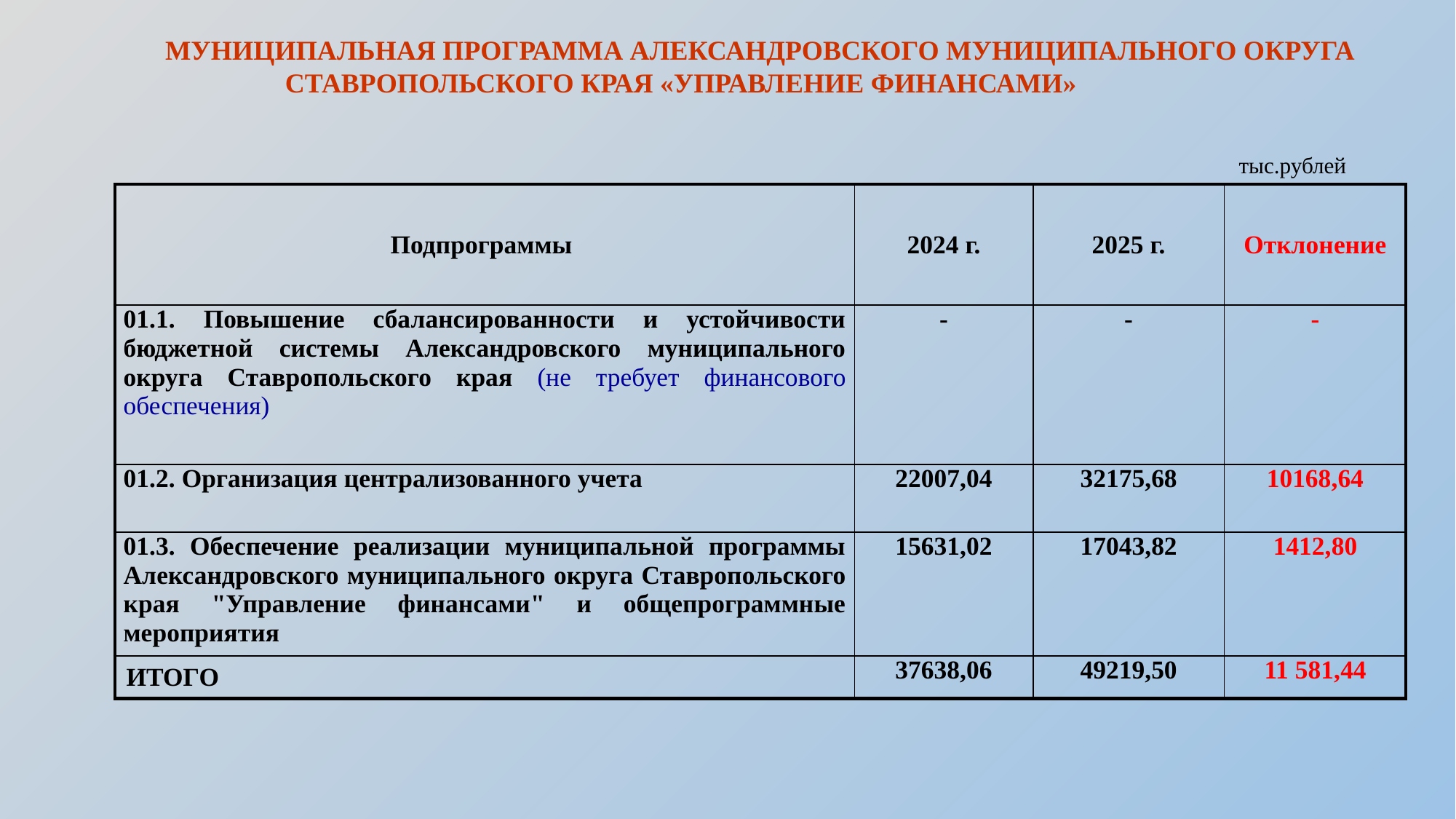

МУНИЦИПАЛЬНАЯ ПРОГРАММА АЛЕКСАНДРОВСКОГО МУНИЦИПАЛЬНОГО ОКРУГА СТАВРОПОЛЬСКОГО КРАЯ «УПРАВЛЕНИЕ ФИНАНСАМИ»
тыс.рублей
| Подпрограммы | 2024 г. | 2025 г. | Отклонение |
| --- | --- | --- | --- |
| 01.1. Повышение сбалансированности и устойчивости бюджетной системы Александровского муниципального округа Ставропольского края (не требует финансового обеспечения) | - | - | - |
| 01.2. Организация централизованного учета | 22007,04 | 32175,68 | 10168,64 |
| 01.3. Обеспечение реализации муниципальной программы Александровского муниципального округа Ставропольского края "Управление финансами" и общепрограммные мероприятия | 15631,02 | 17043,82 | 1412,80 |
| ИТОГО | 37638,06 | 49219,50 | 11 581,44 |